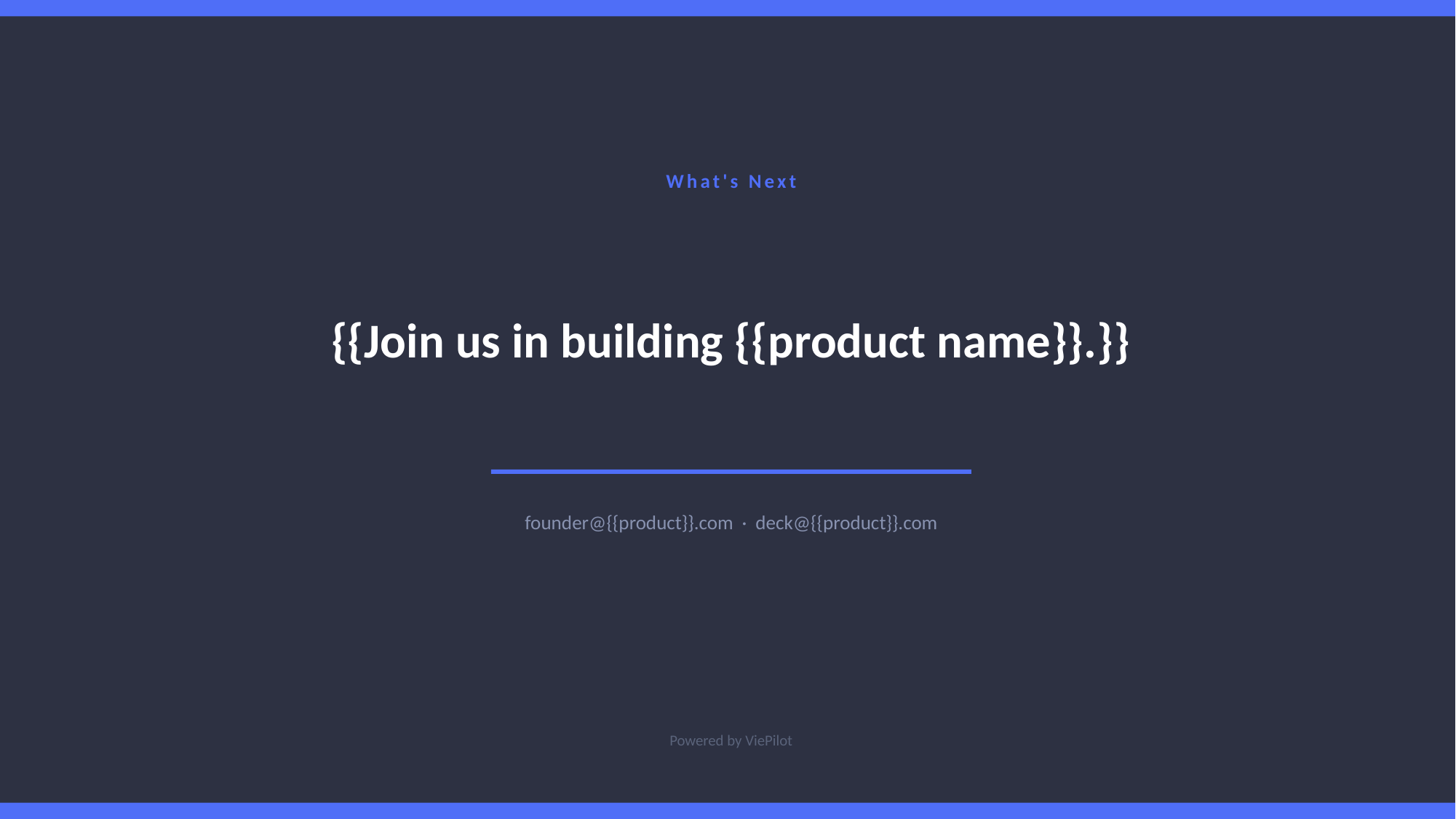

What's Next
{{Join us in building {{product name}}.}}

founder@{{product}}.com  ·  deck@{{product}}.com
Powered by ViePilot